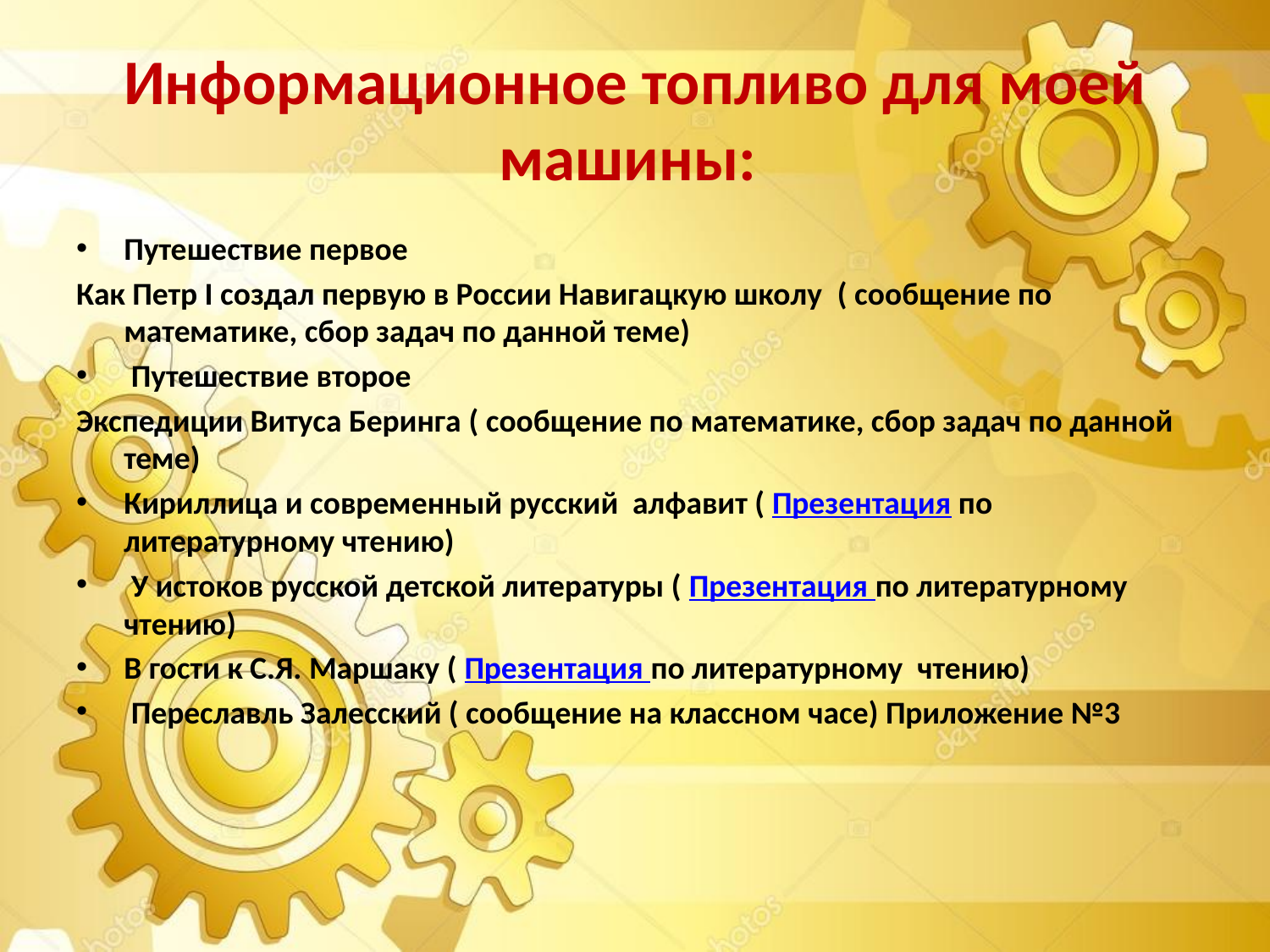

# Информационное топливо для моей машины:
Путешествие первое
Как Петр I создал первую в России Навигацкую школу  ( сообщение по математике, сбор задач по данной теме)
 Путешествие второе
Экспедиции Витуса Беринга ( сообщение по математике, сбор задач по данной теме)
Кириллица и современный русский  алфавит ( Презентация по литературному чтению)
 У истоков русской детской литературы ( Презентация по литературному чтению)
В гости к С.Я. Маршаку ( Презентация по литературному  чтению)
 Переславль Залесский ( сообщение на классном часе) Приложение №3